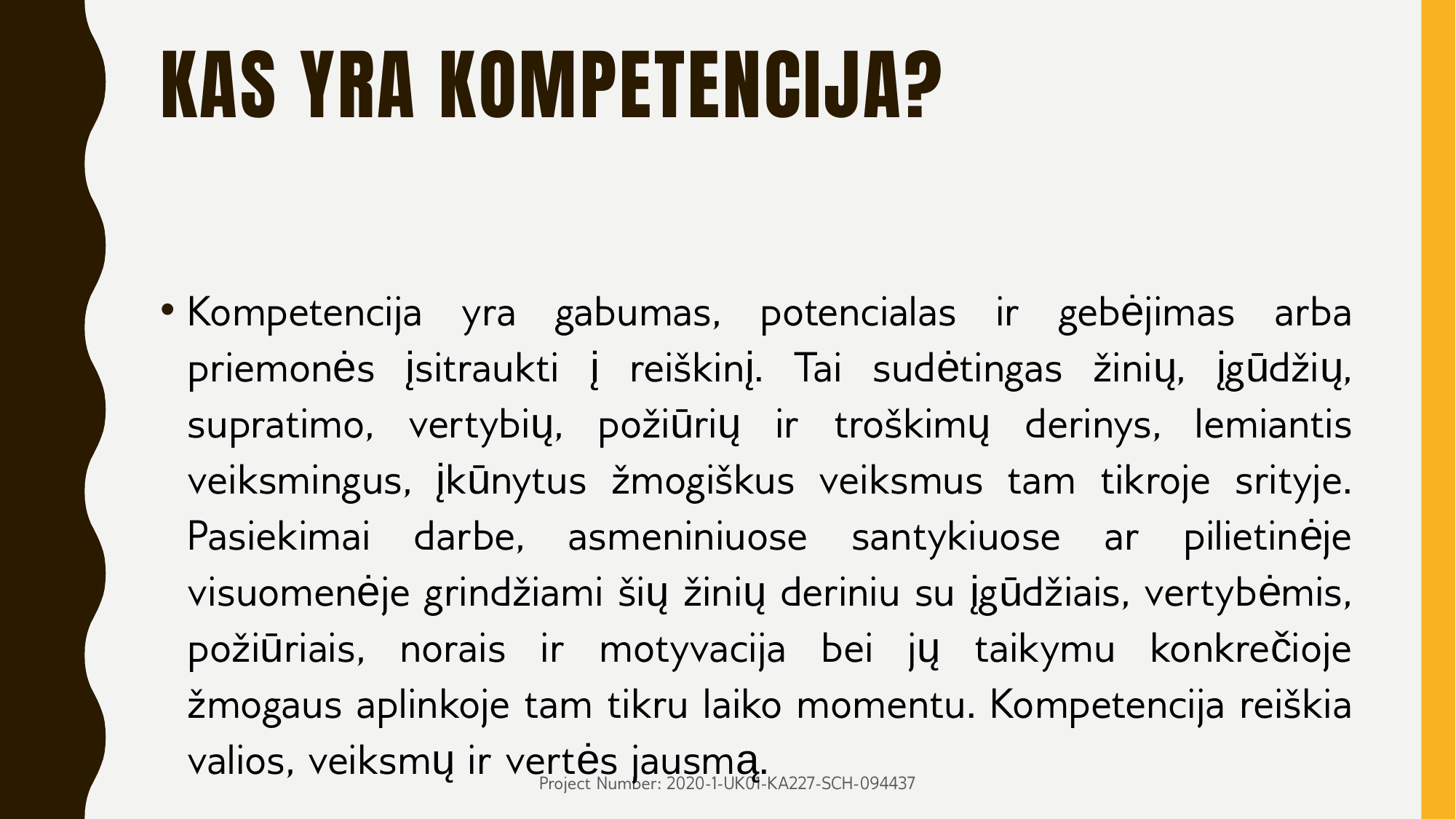

# Kas yra kompetencija?
Kompetencija yra gabumas, potencialas ir gebėjimas arba priemonės įsitraukti į reiškinį. Tai sudėtingas žinių, įgūdžių, supratimo, vertybių, požiūrių ir troškimų derinys, lemiantis veiksmingus, įkūnytus žmogiškus veiksmus tam tikroje srityje. Pasiekimai darbe, asmeniniuose santykiuose ar pilietinėje visuomenėje grindžiami šių žinių deriniu su įgūdžiais, vertybėmis, požiūriais, norais ir motyvacija bei jų taikymu konkrečioje žmogaus aplinkoje tam tikru laiko momentu. Kompetencija reiškia valios, veiksmų ir vertės jausmą.
Project Number: 2020-1-UK01-KA227-SCH-094437